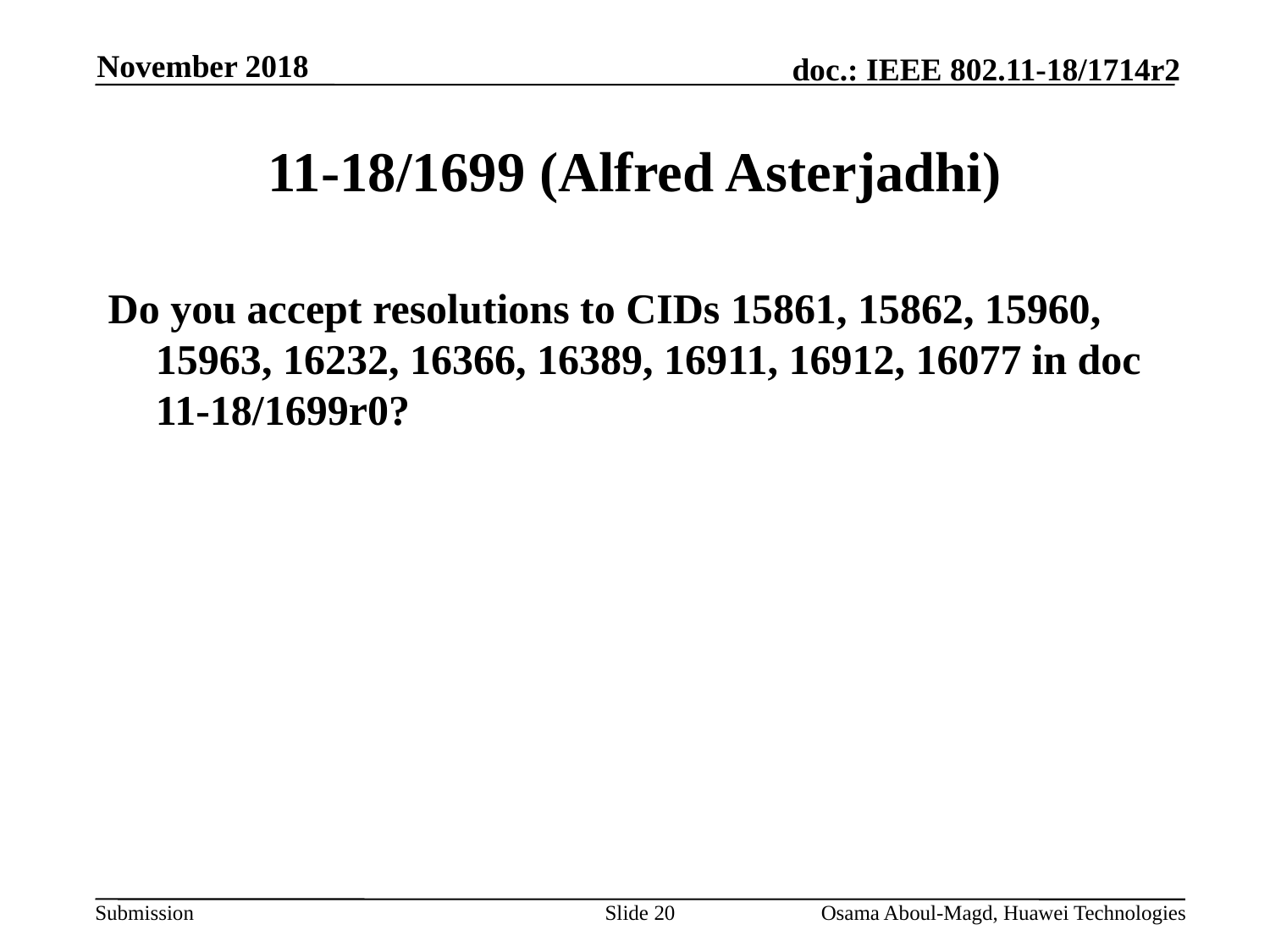

November 2018
# 11-18/1699 (Alfred Asterjadhi)
Do you accept resolutions to CIDs 15861, 15862, 15960, 15963, 16232, 16366, 16389, 16911, 16912, 16077 in doc 11-18/1699r0?

Slide 20
Osama Aboul-Magd, Huawei Technologies